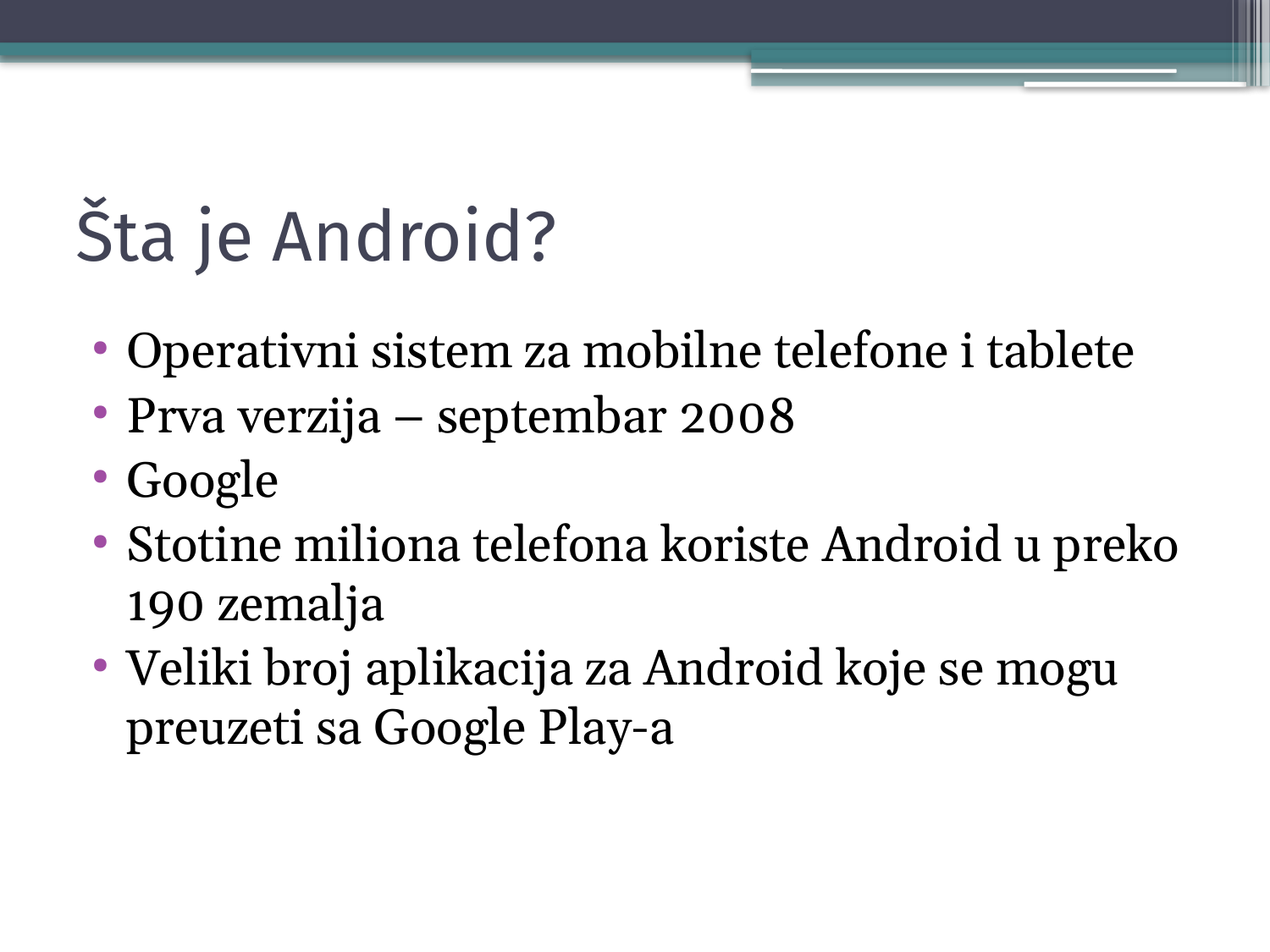

# Šta je Android?
Operativni sistem za mobilne telefone i tablete
Prva verzija – septembar 2008
Google
Stotine miliona telefona koriste Android u preko 190 zemalja
Veliki broj aplikacija za Android koje se mogu preuzeti sa Google Play-a